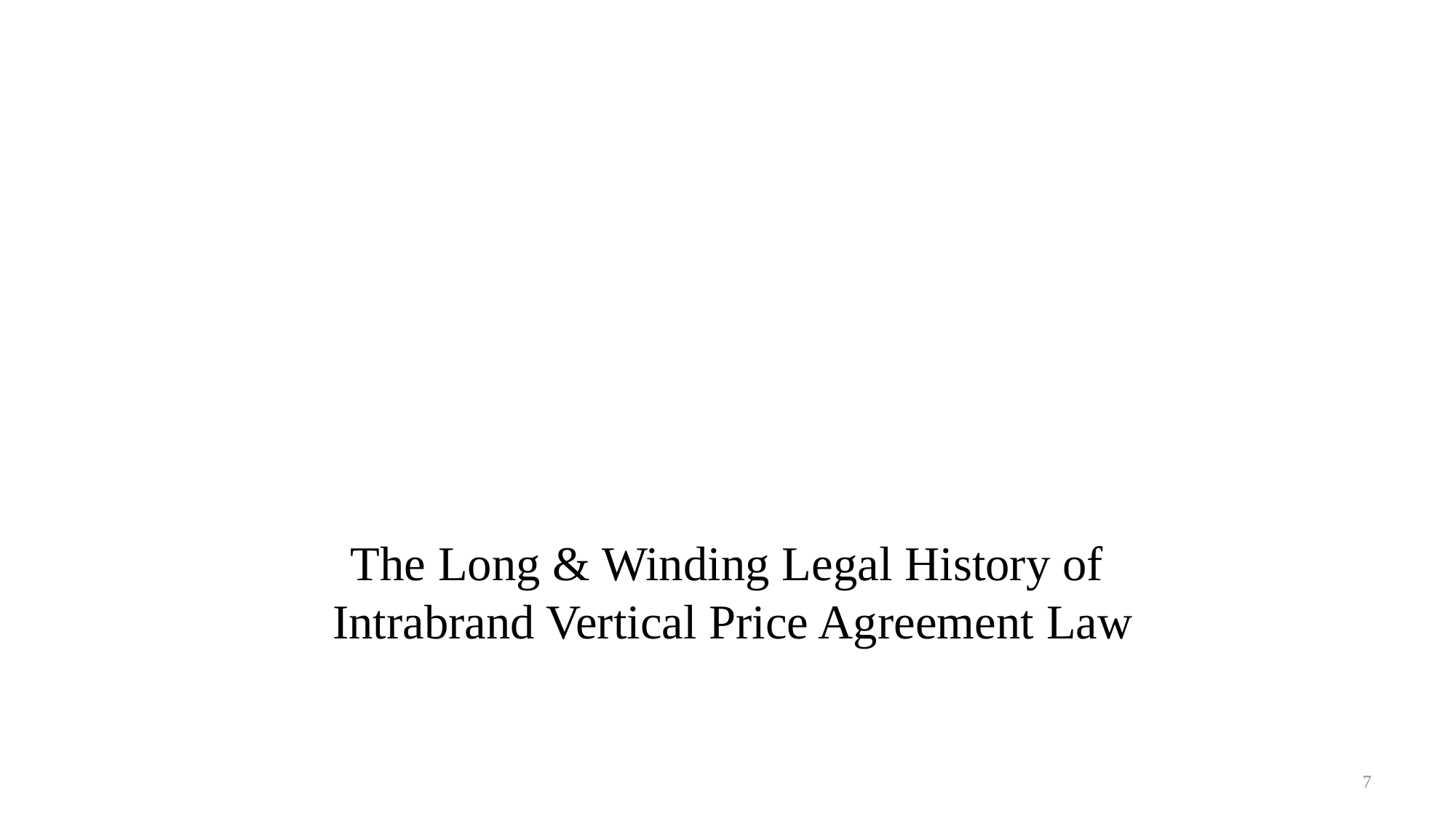

# The Long & Winding Legal History of Intrabrand Vertical Price Agreement Law
7